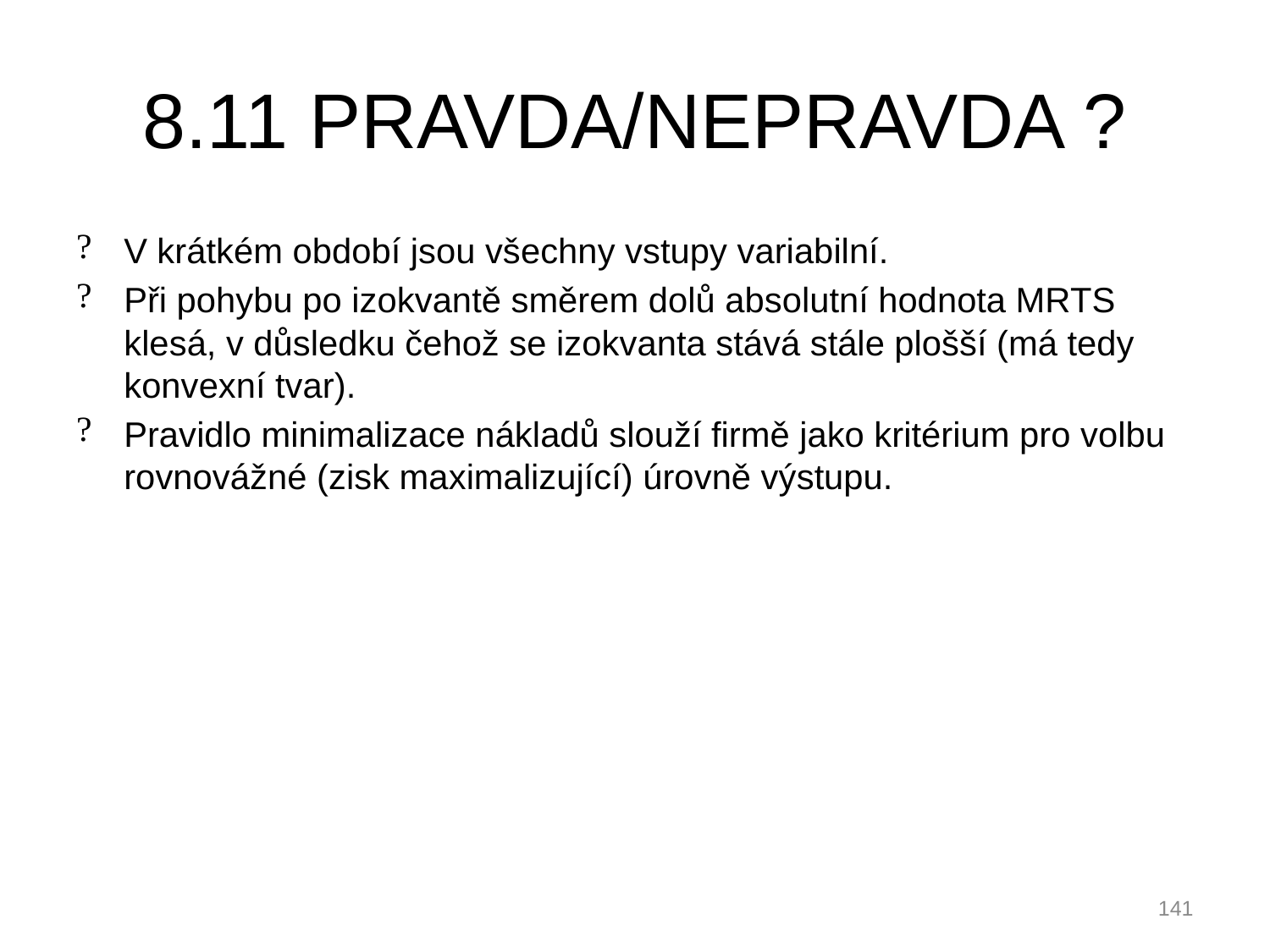

# 8.11 PRAVDA/NEPRAVDA ?
V krátkém období jsou všechny vstupy variabilní.
Při pohybu po izokvantě směrem dolů absolutní hodnota MRTS klesá, v důsledku čehož se izokvanta stává stále plošší (má tedy konvexní tvar).
Pravidlo minimalizace nákladů slouží firmě jako kritérium pro volbu rovnovážné (zisk maximalizující) úrovně výstupu.
141